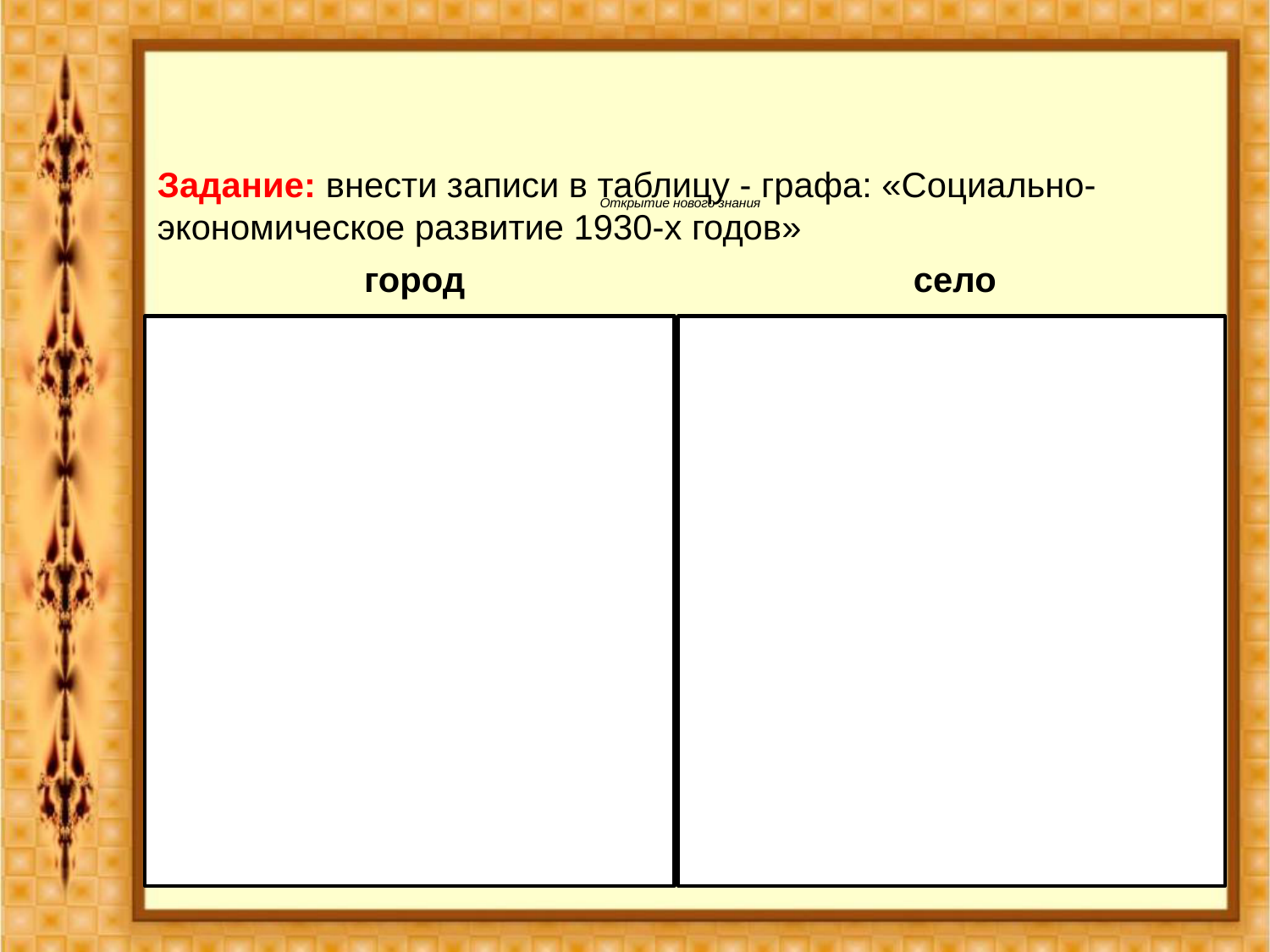

# Открытие нового знания
Задание: внести записи в таблицу - графа: «Социально-экономи­ческое развитие 1930-х годов»
| город | село |
| --- | --- |
| 1.Преимущественное разви­тие тяжелой промышленности. 2.Некоторое повышение жизненного уровня, более многообразный быт горожан, изменение облика городов. 3.Стахановское движение, поощрение стахановцев. 4.Укрепление трудовой дисциплины принудительными мерами. 5.ГУЛАГ в системе НКВД, труд заключенных на стройках социализма. | 1.Завершение коллективизации. 2.Рост механизации, обучение молодых колхозников профессии механизаторов, изменение быта колхозников . 3.Принудительный труд колхозников, основной источник их жизни - приусадебное хозяйство, отсутствие у них паспортов. Закон «Об охране социалистической собственности». 4.Производство сельхозпродукции на доколхозном уровне (хлеб) и даже ниже (мясо). |